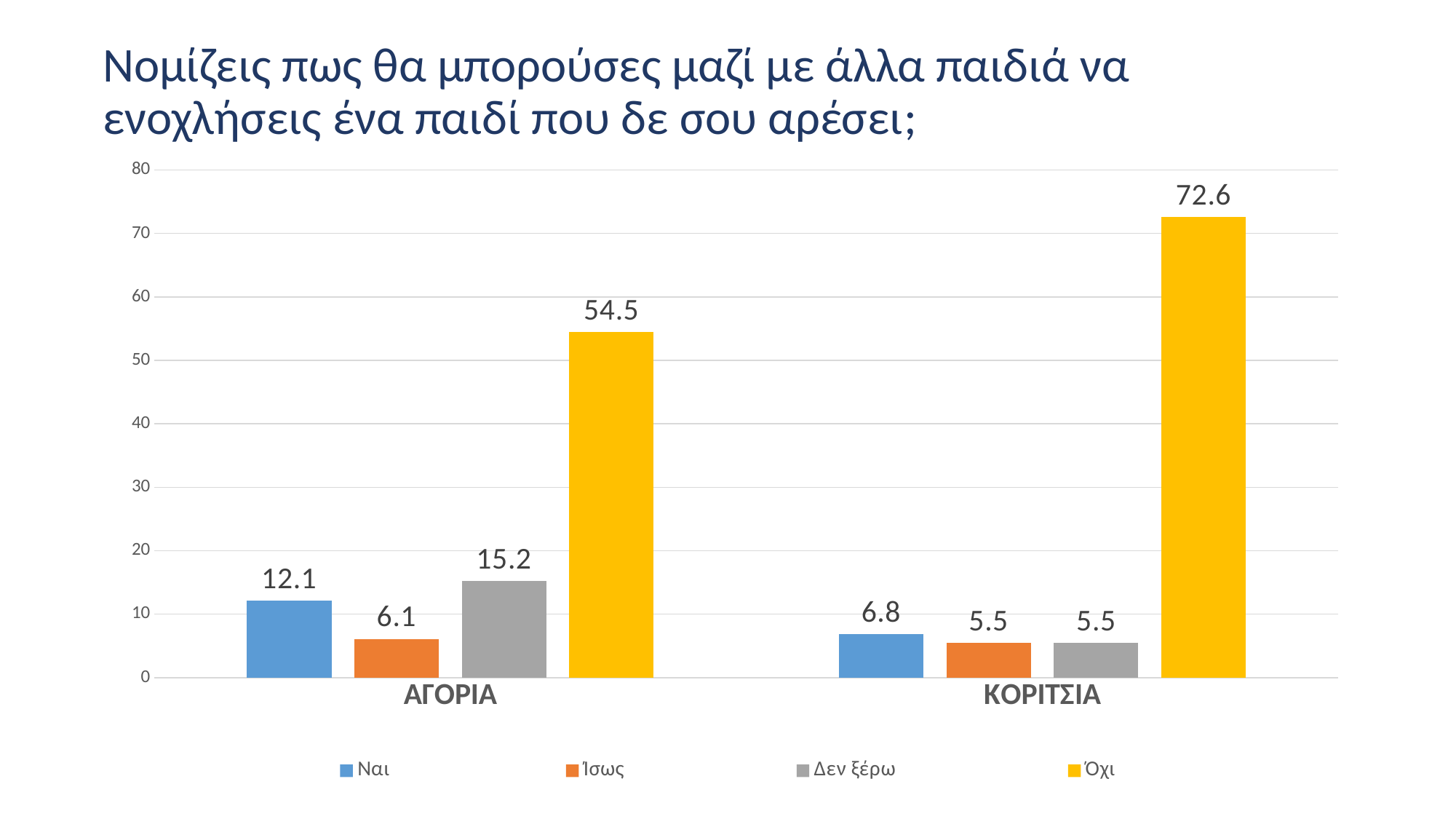

# Νομίζεις πως θα μπορούσες μαζί με άλλα παιδιά να ενοχλήσεις ένα παιδί που δε σου αρέσει;

### Chart

| Category | Ναι  | Ίσως | Δεν ξέρω | Όχι |
|---|---|---|---|---|
| ΑΓΟΡΙΑ | 12.1 | 6.1 | 15.2 | 54.5 |
| ΚΟΡΙΤΣΙΑ | 6.8 | 5.5 | 5.5 | 72.6 |